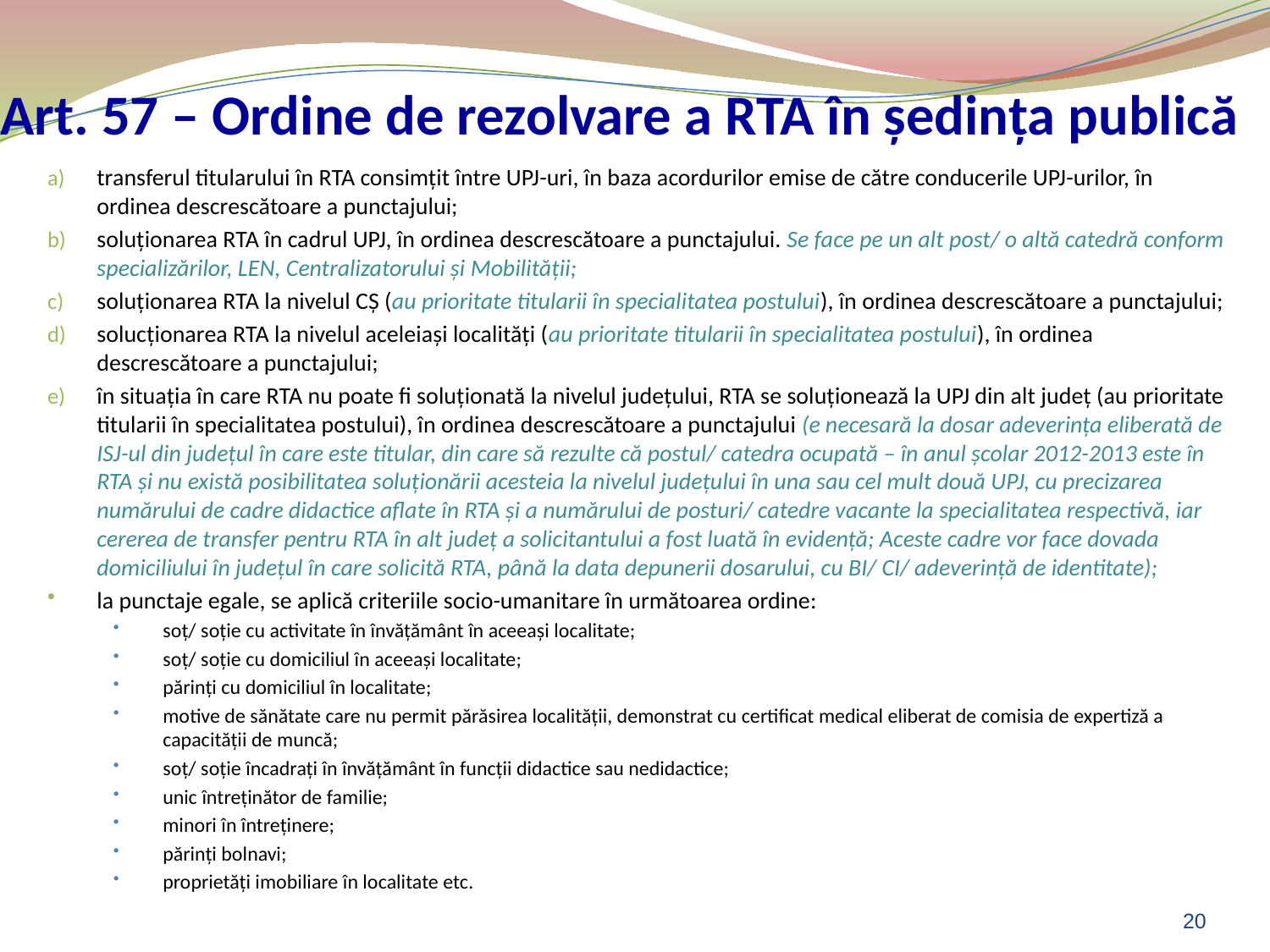

# Art. 57 – Ordine de rezolvare a RTA în şedinţa publică
transferul titularului în RTA consimţit între UPJ-uri, în baza acordurilor emise de către conducerile UPJ-urilor, în ordinea descrescătoare a punctajului;
soluţionarea RTA în cadrul UPJ, în ordinea descrescătoare a punctajului. Se face pe un alt post/ o altă catedră conform specializărilor, LEN, Centralizatorului şi Mobilităţii;
soluţionarea RTA la nivelul CŞ (au prioritate titularii în specialitatea postului), în ordinea descrescătoare a punctajului;
solucţionarea RTA la nivelul aceleiaşi localităţi (au prioritate titularii în specialitatea postului), în ordinea descrescătoare a punctajului;
în situaţia în care RTA nu poate fi soluţionată la nivelul judeţului, RTA se soluţionează la UPJ din alt judeţ (au prioritate titularii în specialitatea postului), în ordinea descrescătoare a punctajului (e necesară la dosar adeverinţa eliberată de ISJ-ul din judeţul în care este titular, din care să rezulte că postul/ catedra ocupată – în anul şcolar 2012-2013 este în RTA şi nu există posibilitatea soluţionării acesteia la nivelul judeţului în una sau cel mult două UPJ, cu precizarea numărului de cadre didactice aflate în RTA şi a numărului de posturi/ catedre vacante la specialitatea respectivă, iar cererea de transfer pentru RTA în alt judeţ a solicitantului a fost luată în evidenţă; Aceste cadre vor face dovada domiciliului în judeţul în care solicită RTA, până la data depunerii dosarului, cu BI/ CI/ adeverinţă de identitate);
la punctaje egale, se aplică criteriile socio-umanitare în următoarea ordine:
soţ/ soţie cu activitate în învăţământ în aceeaşi localitate;
soţ/ soţie cu domiciliul în aceeaşi localitate;
părinţi cu domiciliul în localitate;
motive de sănătate care nu permit părăsirea localităţii, demonstrat cu certificat medical eliberat de comisia de expertiză a capacităţii de muncă;
soţ/ soţie încadraţi în învăţământ în funcţii didactice sau nedidactice;
unic întreţinător de familie;
minori în întreţinere;
părinţi bolnavi;
proprietăţi imobiliare în localitate etc.
20